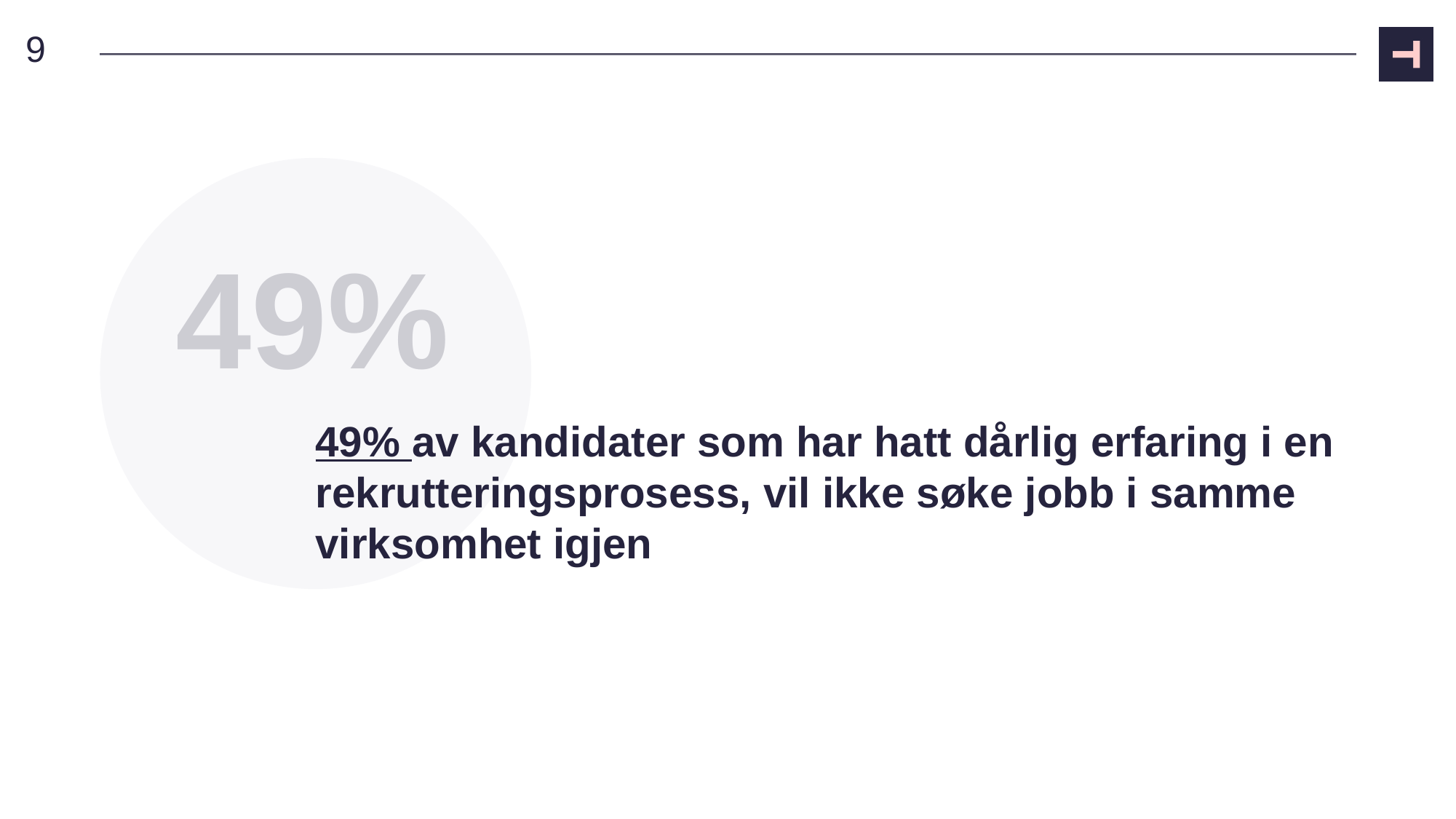

9

49%
# 49% av kandidater som har hatt dårlig erfaring i en rekrutteringsprosess, vil ikke søke jobb i samme virksomhet igjen